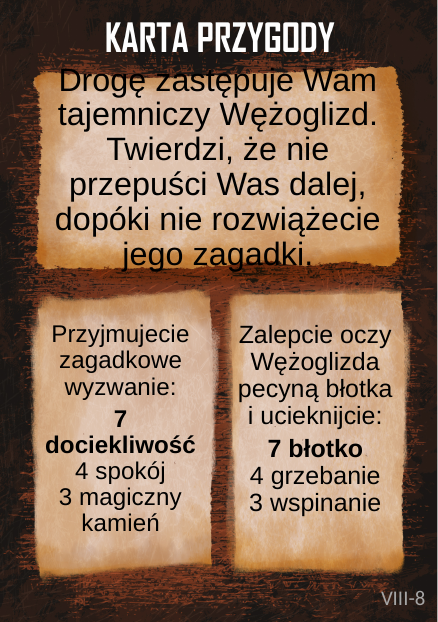

# Drogę zastępuje Wam tajemniczy Wężoglizd. Twierdzi, że nie przepuści Was dalej, dopóki nie rozwiążecie jego zagadki.
Przyjmujecie zagadkowe wyzwanie:
7 dociekliwość
4 spokój
3 magiczny kamień
Zalepcie oczy Wężoglizda pecyną błotka
i ucieknijcie:
7 błotko
4 grzebanie
3 wspinanie
VIII-8